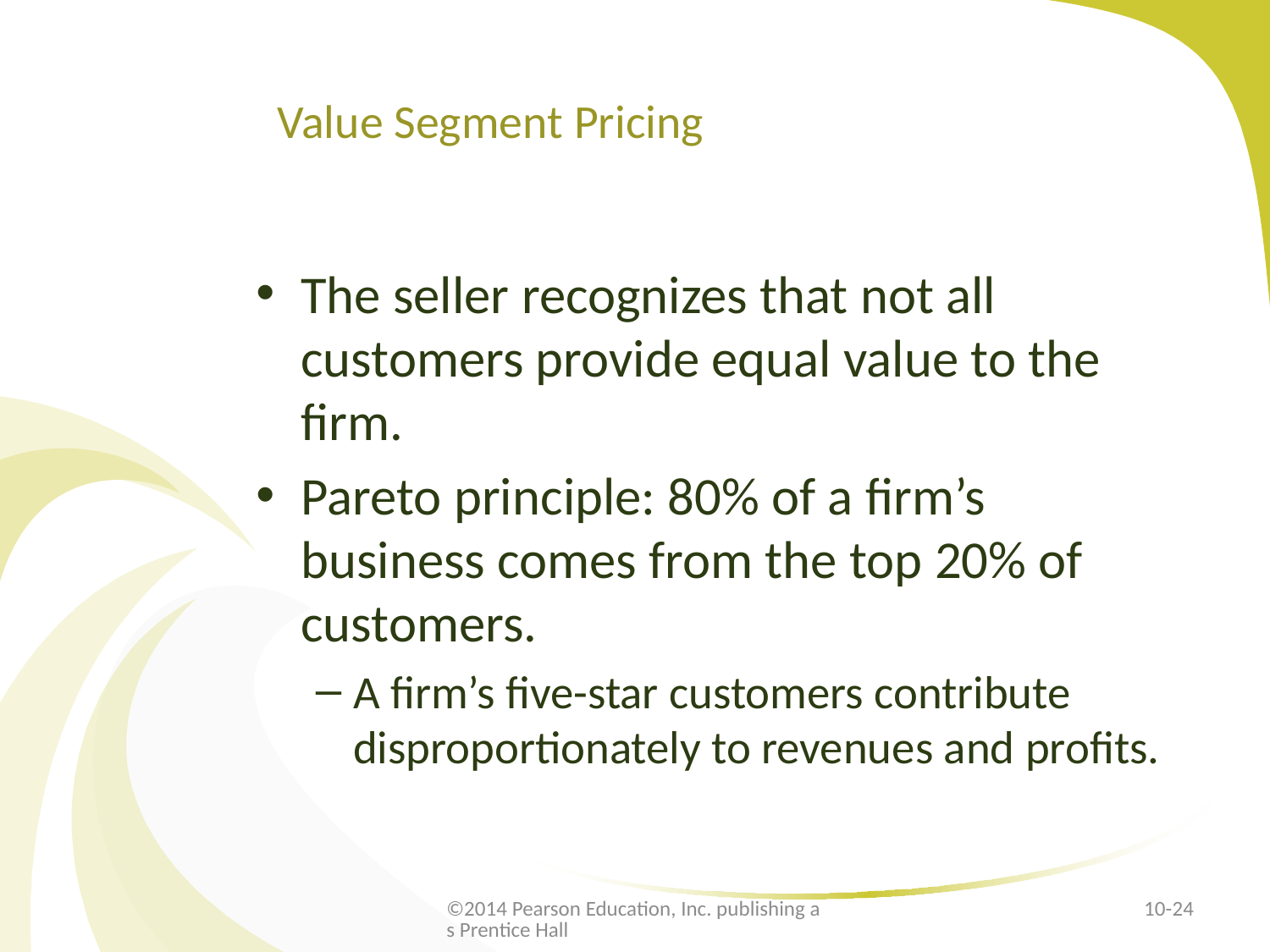

# Value Segment Pricing
The seller recognizes that not all customers provide equal value to the firm.
Pareto principle: 80% of a firm’s business comes from the top 20% of customers.
A firm’s five-star customers contribute disproportionately to revenues and profits.

©2014 Pearson Education, Inc. publishing as Prentice Hall
10-24